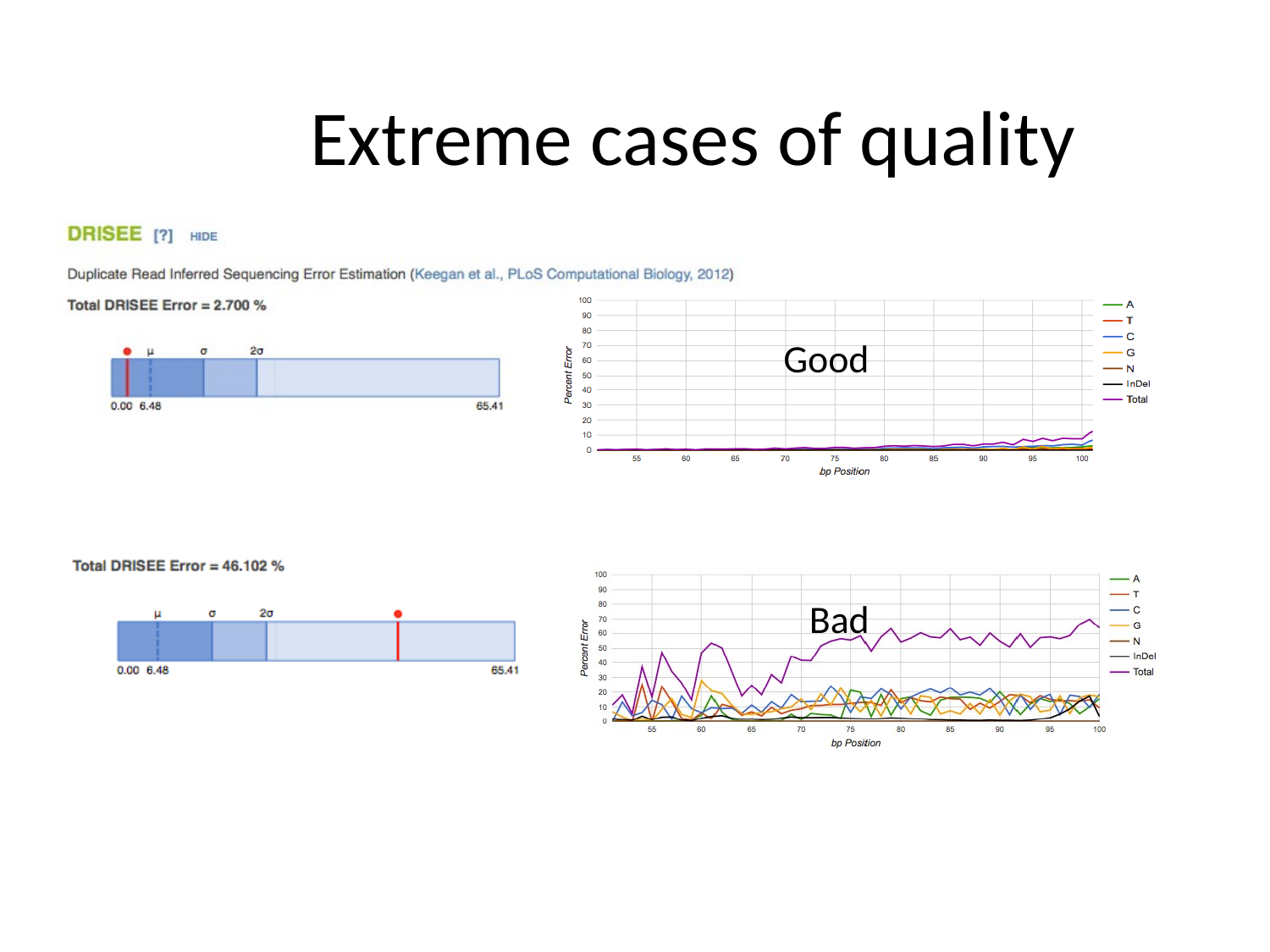

# Extreme cases of quality

Good

Bad